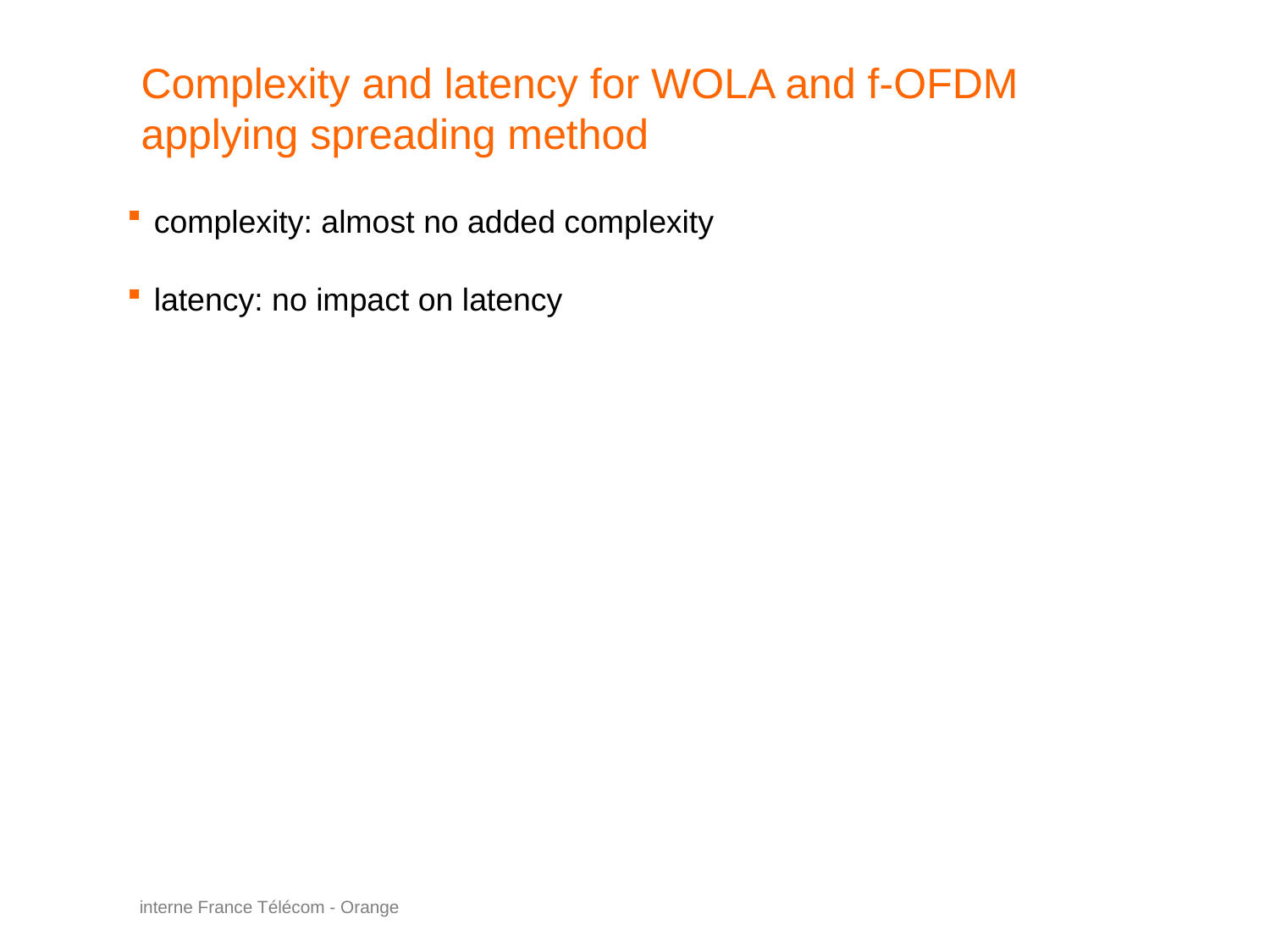

# Complexity and latency for WOLA and f-OFDM applying spreading method
complexity: almost no added complexity

latency: no impact on latency